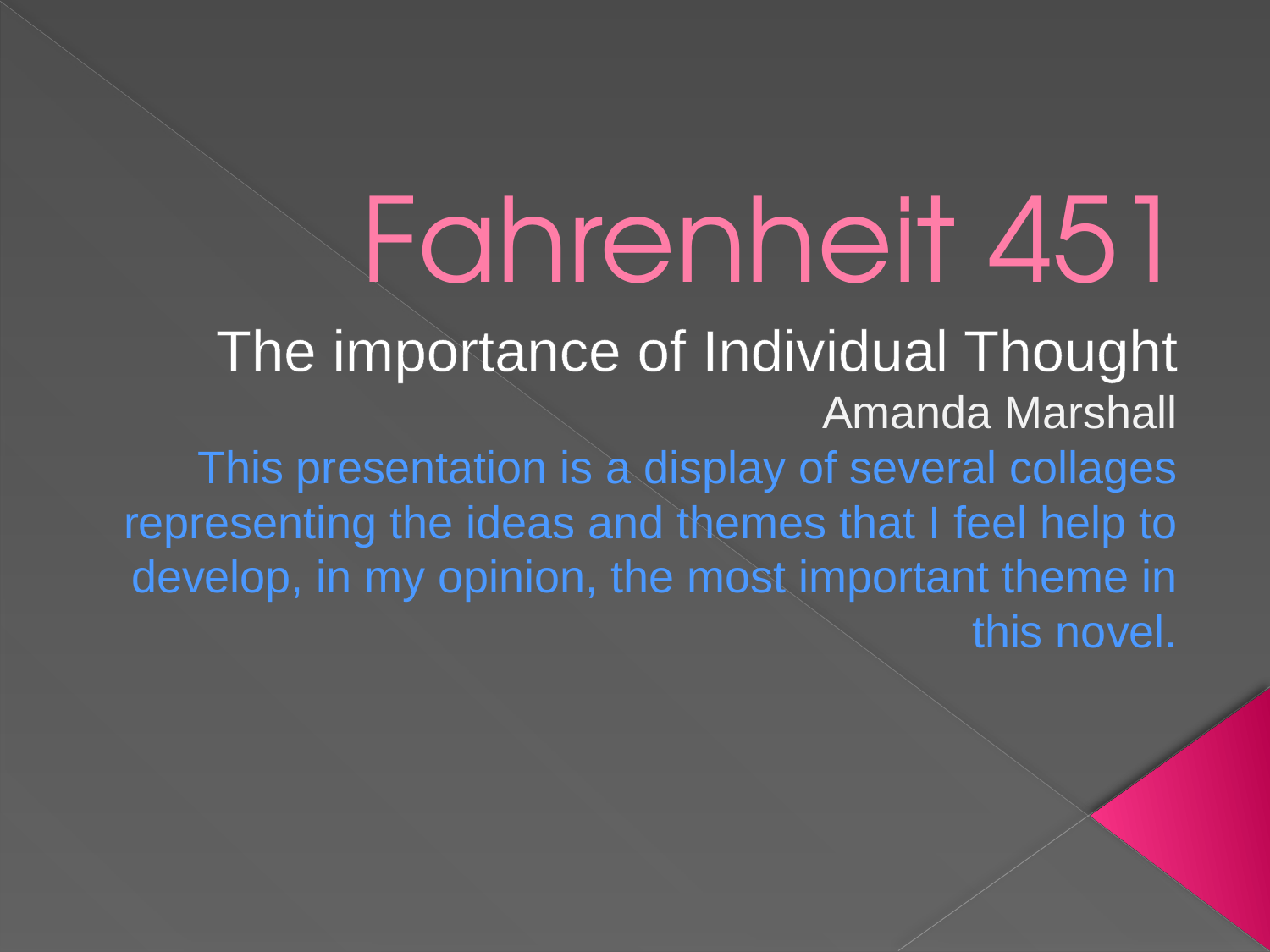

# Fahrenheit 451
The importance of Individual Thought
Amanda Marshall
This presentation is a display of several collages representing the ideas and themes that I feel help to develop, in my opinion, the most important theme in this novel.